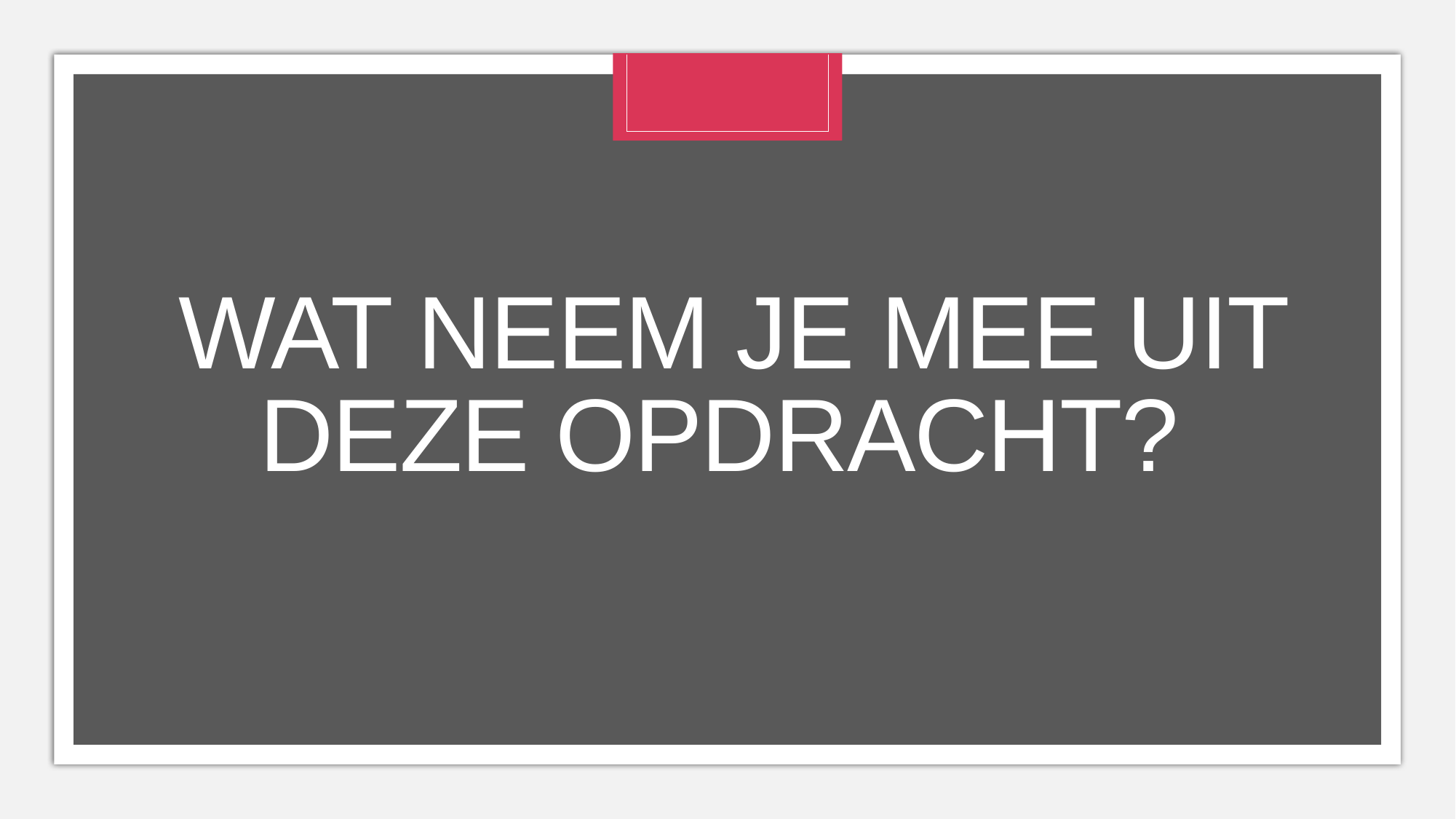

# Wat neem je mee uit deze opdracht?